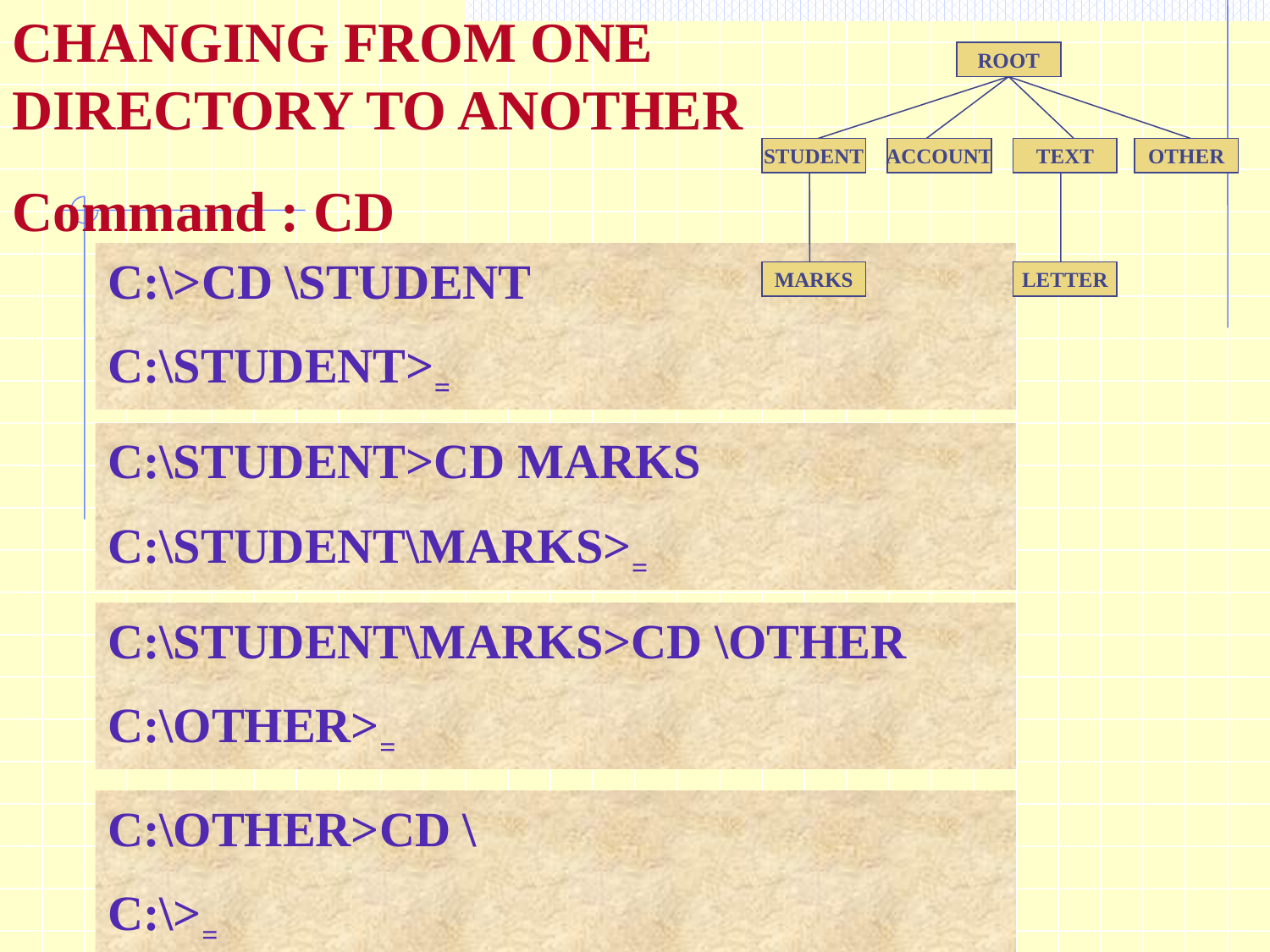

CHANGING FROM ONE DIRECTORY TO ANOTHER
ROOT

STUDENT

TEXT

OTHER
Command : CD

MARKS

LETTER

ACCOUNT
C:\>CD \STUDENT
C:\STUDENT>=
C:\STUDENT>CD MARKS
C:\STUDENT\MARKS>=
C:\STUDENT\MARKS>CD \OTHER
C:\OTHER>=
C:\OTHER>CD \
C:\>=